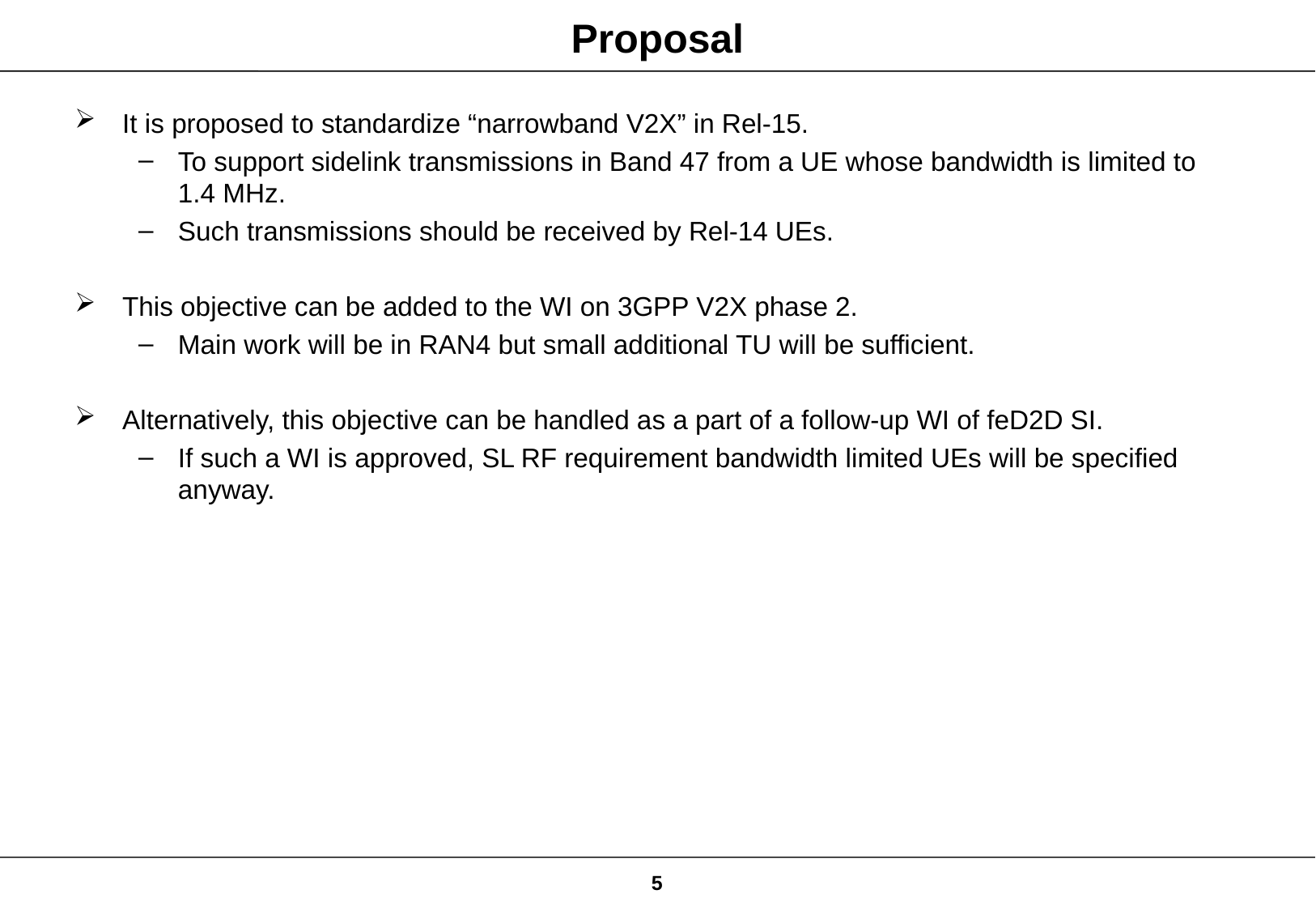

# Proposal
It is proposed to standardize “narrowband V2X” in Rel-15.
To support sidelink transmissions in Band 47 from a UE whose bandwidth is limited to 1.4 MHz.
Such transmissions should be received by Rel-14 UEs.

This objective can be added to the WI on 3GPP V2X phase 2.
Main work will be in RAN4 but small additional TU will be sufficient.

Alternatively, this objective can be handled as a part of a follow-up WI of feD2D SI.
If such a WI is approved, SL RF requirement bandwidth limited UEs will be specified anyway.

5